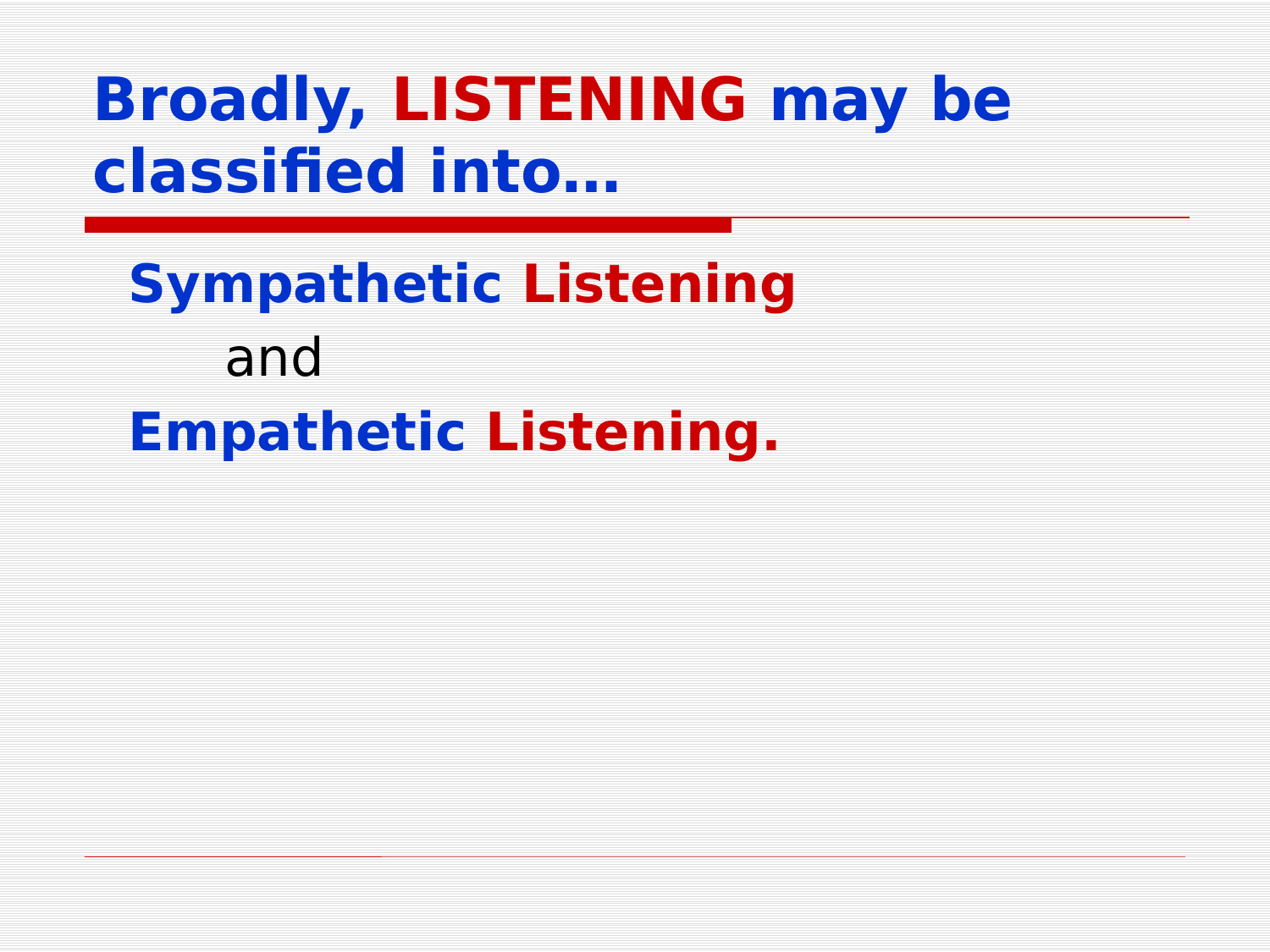

# Broadly, LISTENING may be classified into…
  Sympathetic Listening
        and
  Empathetic Listening.